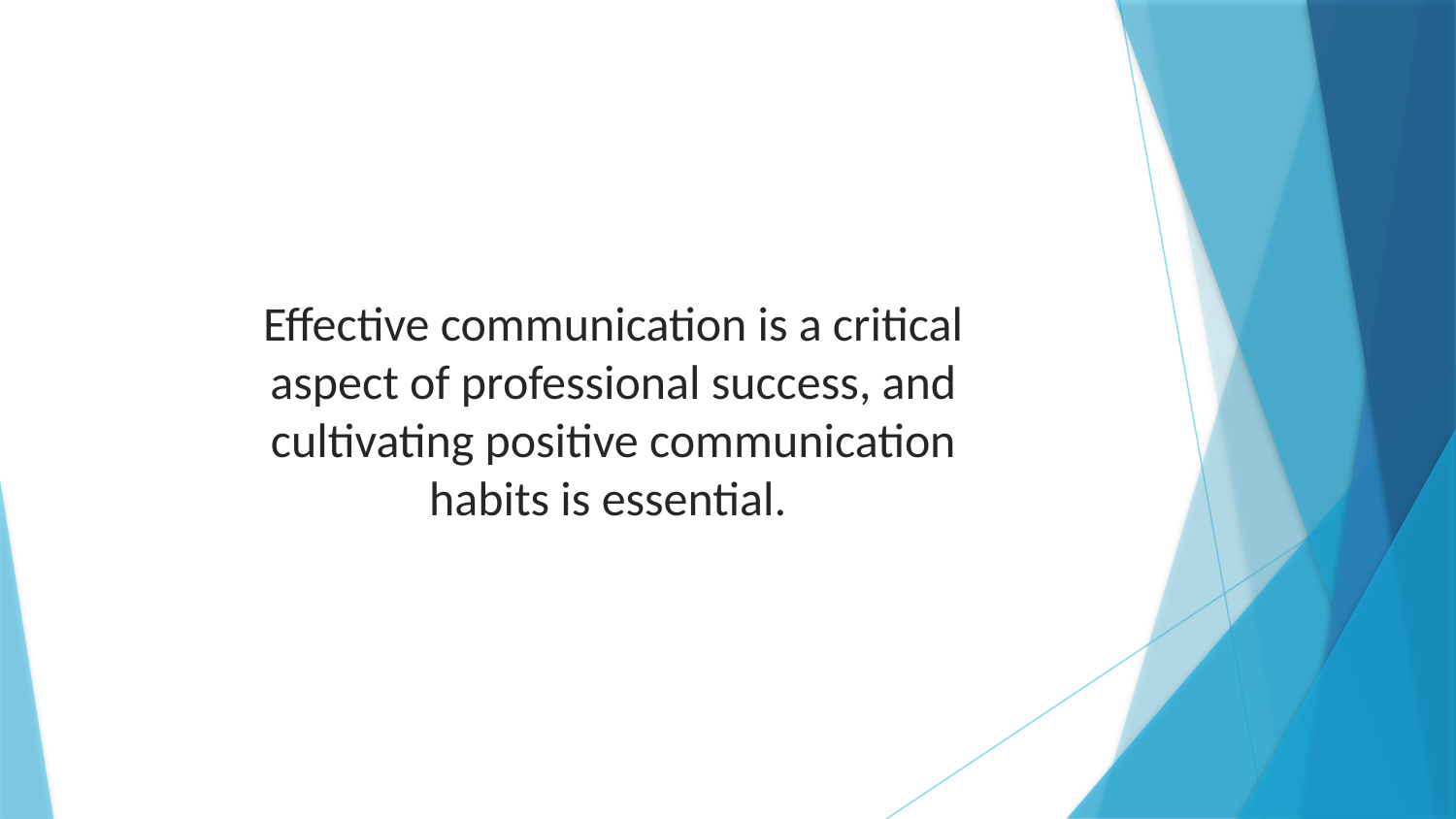

Effective communication is a critical aspect of professional success, and cultivating positive communication habits is essential.